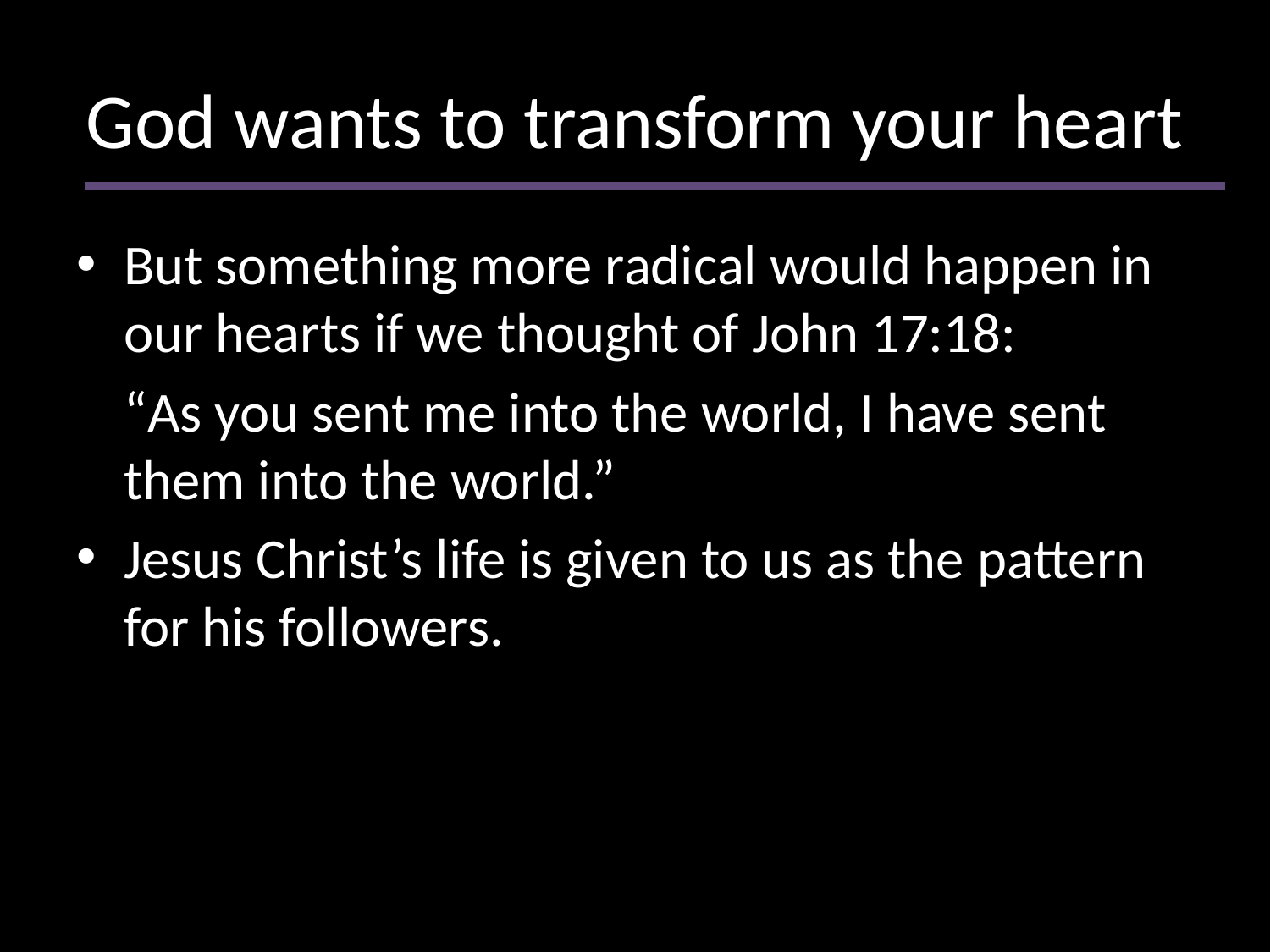

# God wants to transform your heart
But something more radical would happen in our hearts if we thought of John 17:18:
	“As you sent me into the world, I have sent them into the world.”
Jesus Christ’s life is given to us as the pattern for his followers.